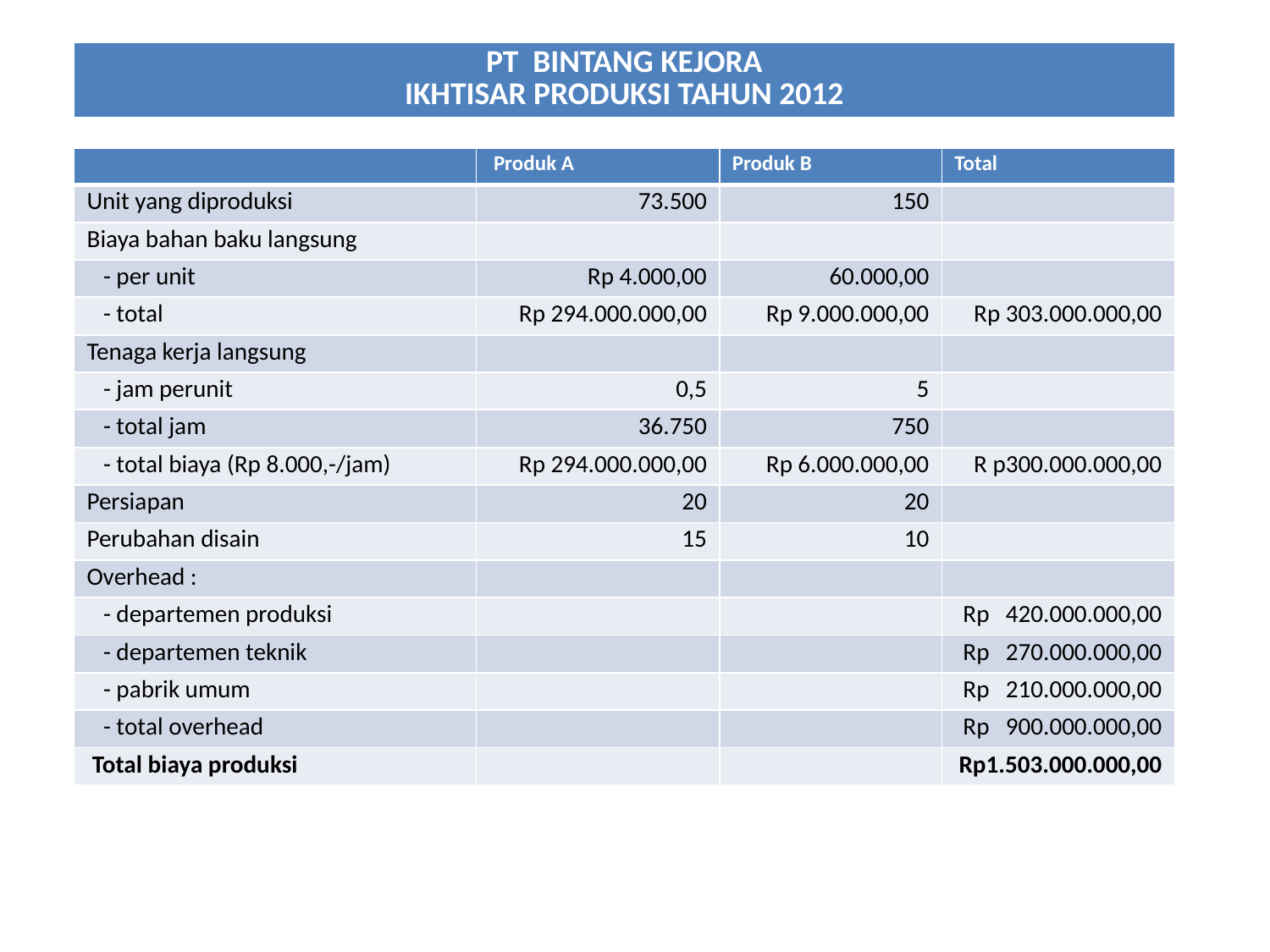

| PT BINTANG KEJORA IKHTISAR PRODUKSI TAHUN 2012 |
| --- |
.
|  | Produk A | Produk B | Total |
| --- | --- | --- | --- |
| Unit yang diproduksi | 73.500 | 150 |  |
| Biaya bahan baku langsung |  |  |  |
| - per unit | Rp 4.000,00 | 60.000,00 |  |
| - total | Rp 294.000.000,00 | Rp 9.000.000,00 | Rp 303.000.000,00 |
| Tenaga kerja langsung |  |  |  |
| - jam perunit | 0,5 | 5 |  |
| - total jam | 36.750 | 750 |  |
| - total biaya (Rp 8.000,-/jam) | Rp 294.000.000,00 | Rp 6.000.000,00 | R p300.000.000,00 |
| Persiapan | 20 | 20 |  |
| Perubahan disain | 15 | 10 |  |
| Overhead : |  |  |  |
| - departemen produksi |  |  | Rp 420.000.000,00 |
| - departemen teknik |  |  | Rp 270.000.000,00 |
| - pabrik umum |  |  | Rp 210.000.000,00 |
| - total overhead |  |  | Rp 900.000.000,00 |
| Total biaya produksi |  |  | Rp1.503.000.000,00 |